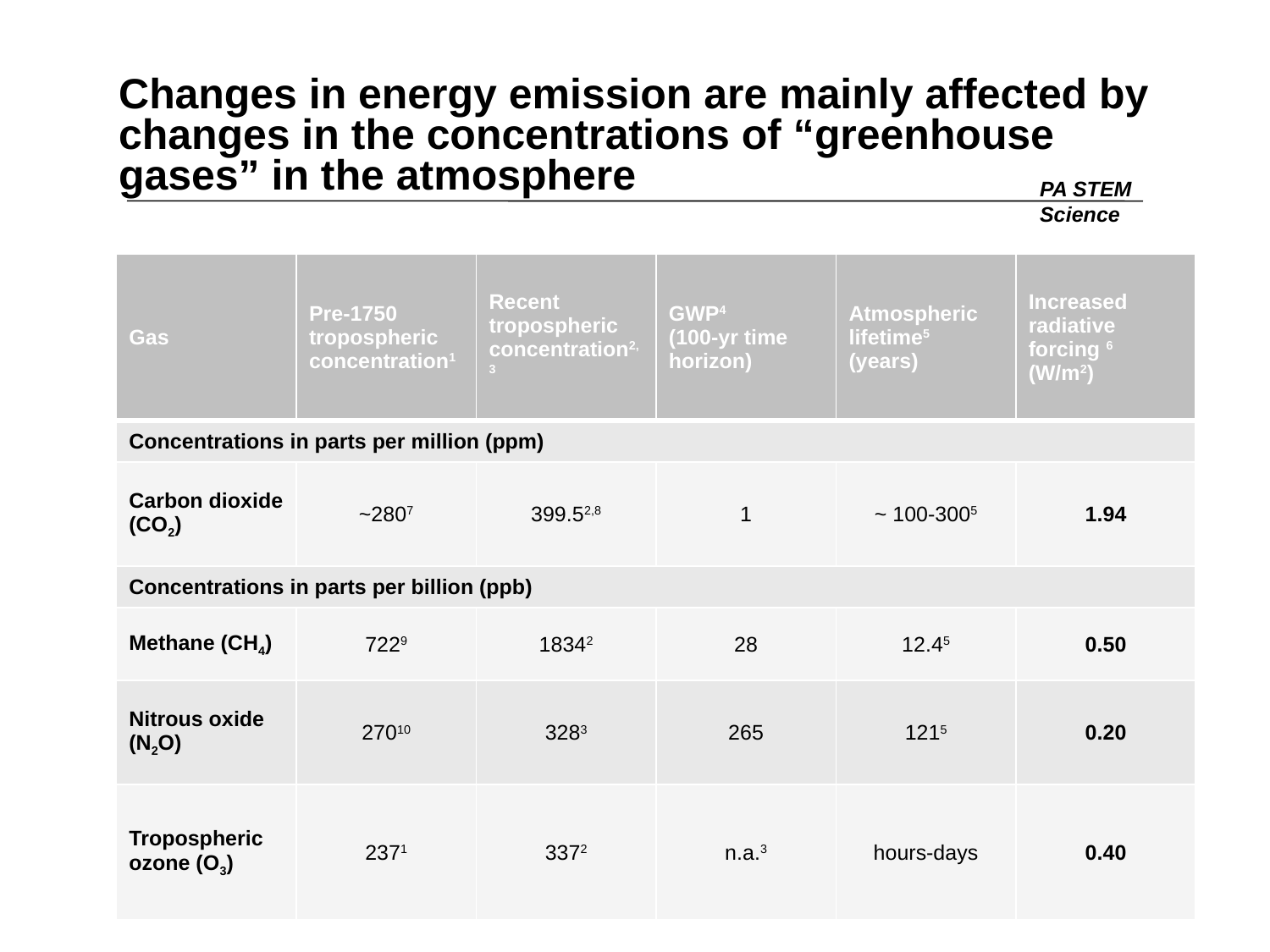

# Changes in energy emission are mainly affected by changes in the concentrations of “greenhouse gases” in the atmosphere
PA STEM
Science

| Gas | Pre-1750 tropospheric concentration1 | Recent tropospheric concentration2,3 | GWP4 (100-yr time horizon) | Atmospheric lifetime5 (years) | Increased radiative forcing 6 (W/m2) |
| --- | --- | --- | --- | --- | --- |
| Concentrations in parts per million (ppm) |  |  |  |  |  |
| Carbon dioxide (CO2) | ~2807 | 399.52,8 | 1 | ~ 100-3005 | 1.94 |
| Concentrations in parts per billion (ppb) |  |  |  |  |  |
| Methane (CH4) | 7229 | 18342 | 28 | 12.45 | 0.50 |
| Nitrous oxide (N2O) | 27010 | 3283 | 265 | 1215 | 0.20 |
| Tropospheric ozone (O3) | 2371 | 3372 | n.a.3 | hours-days | 0.40 |